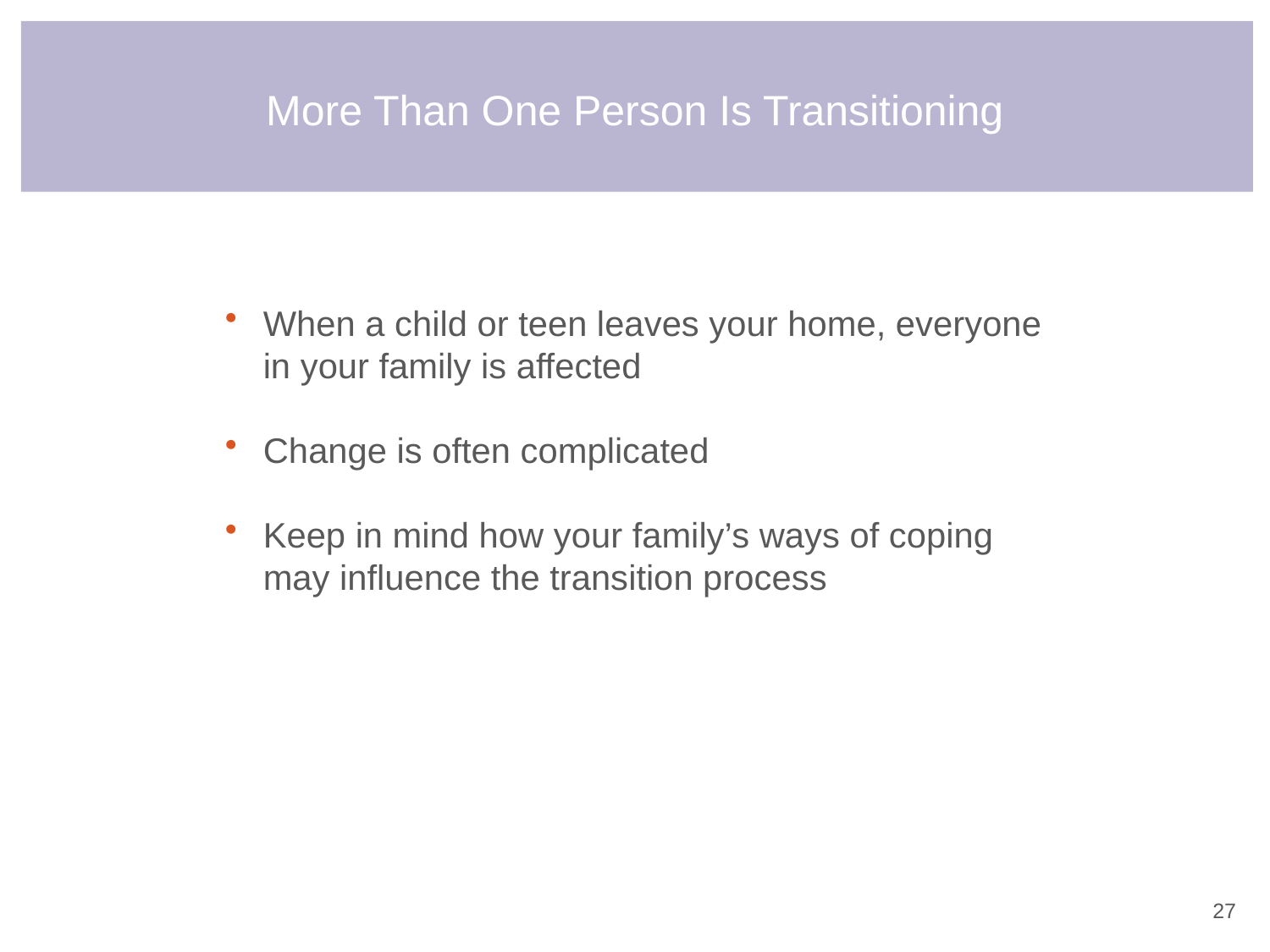

# More Than One Person Is Transitioning
When a child or teen leaves your home, everyone in your family is affected
Change is often complicated
Keep in mind how your family’s ways of coping may influence the transition process
27